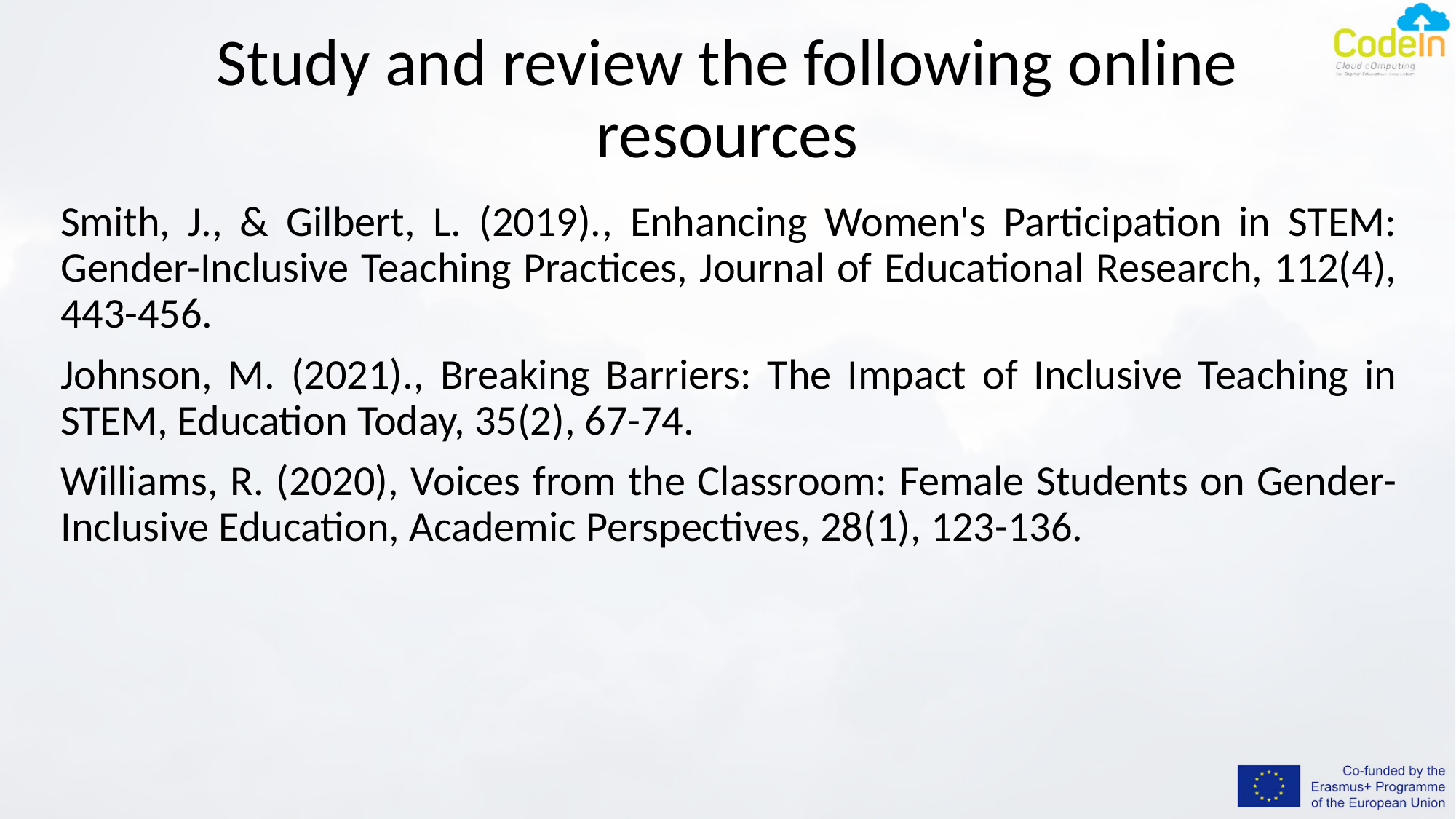

# Study and review the following online resources
Smith, J., & Gilbert, L. (2019)., Enhancing Women's Participation in STEM: Gender-Inclusive Teaching Practices, Journal of Educational Research, 112(4), 443-456.
Johnson, M. (2021)., Breaking Barriers: The Impact of Inclusive Teaching in STEM, Education Today, 35(2), 67-74.
Williams, R. (2020), Voices from the Classroom: Female Students on Gender-Inclusive Education, Academic Perspectives, 28(1), 123-136.